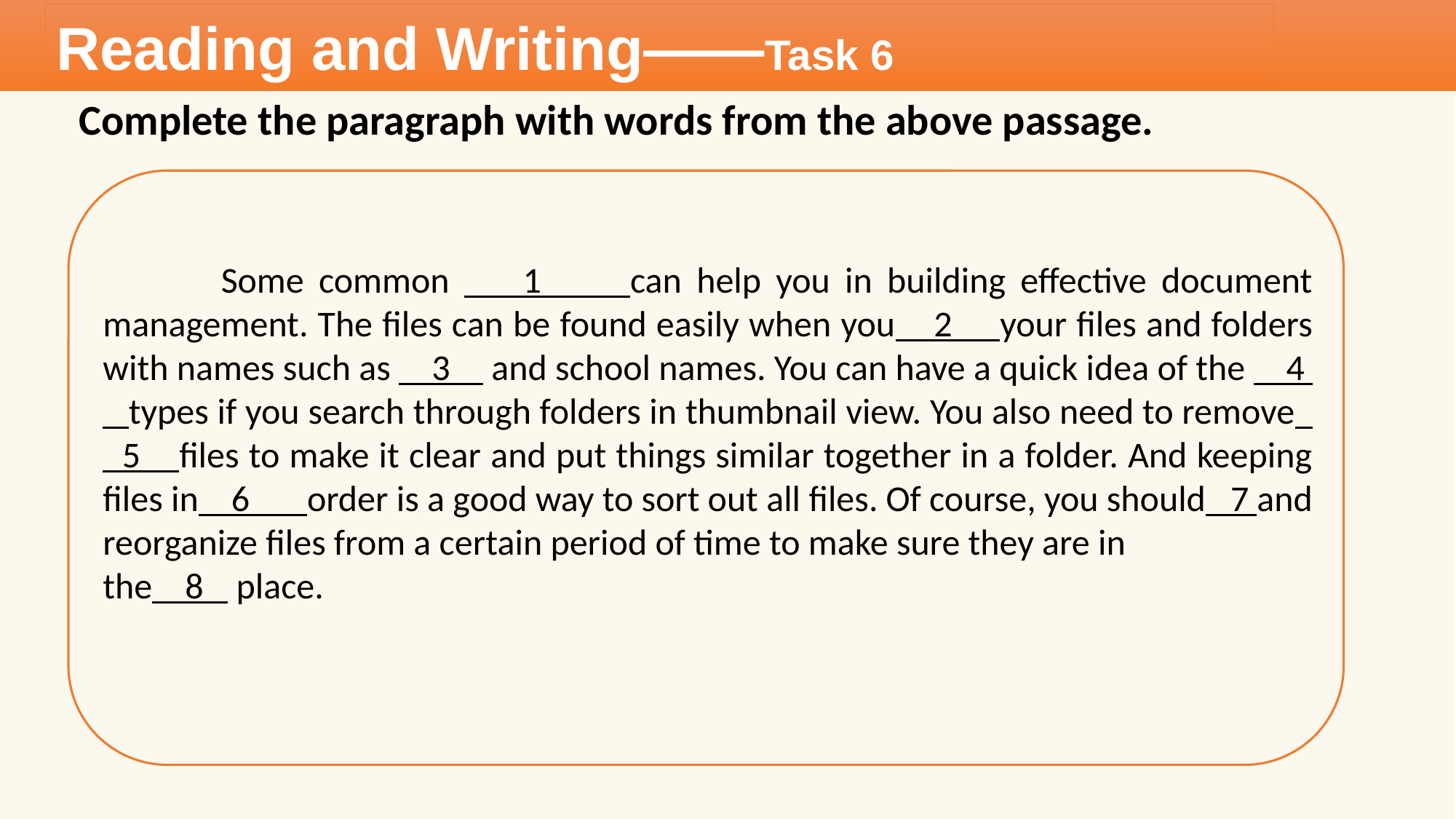

Reading and Writing——Task 6
Complete the paragraph with words from the above passage.

        Some common     1      can help you in building effective document management. The files can be found easily when you    2     your files and folders with names such as     3     and school names. You can have a quick idea of the     4     types if you search through folders in thumbnail view. You also need to remove     5    files to make it clear and put things similar together in a folder. And keeping files in    6       order is a good way to sort out all files. Of course, you should   7 and reorganize files from a certain period of time to make sure they are in
the    8    place.